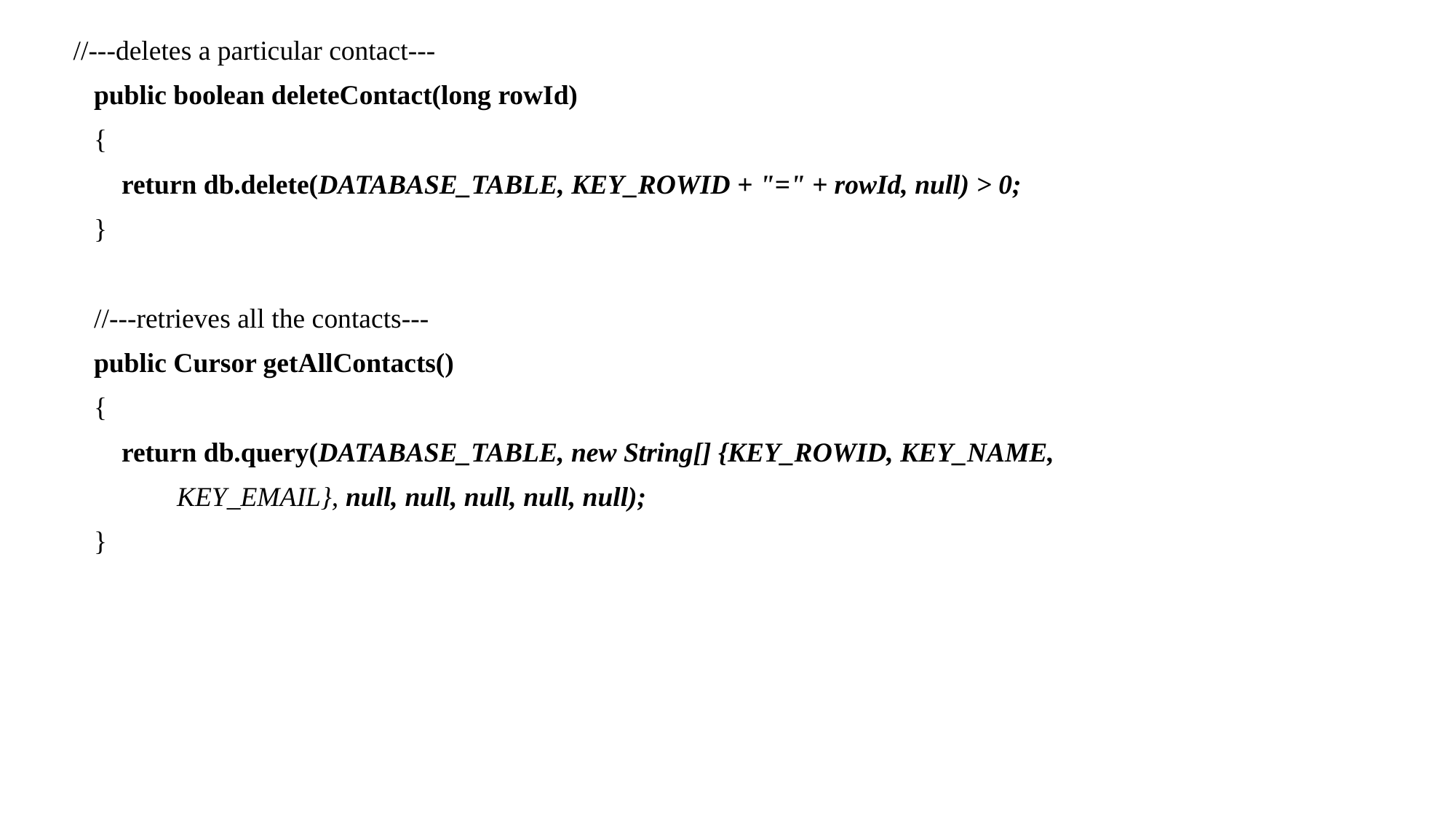

//---deletes a particular contact---
    public boolean deleteContact(long rowId)
    {
        return db.delete(DATABASE_TABLE, KEY_ROWID + "=" + rowId, null) > 0;
    }

    //---retrieves all the contacts---
    public Cursor getAllContacts()
    {
        return db.query(DATABASE_TABLE, new String[] {KEY_ROWID, KEY_NAME,
                KEY_EMAIL}, null, null, null, null, null);
    }